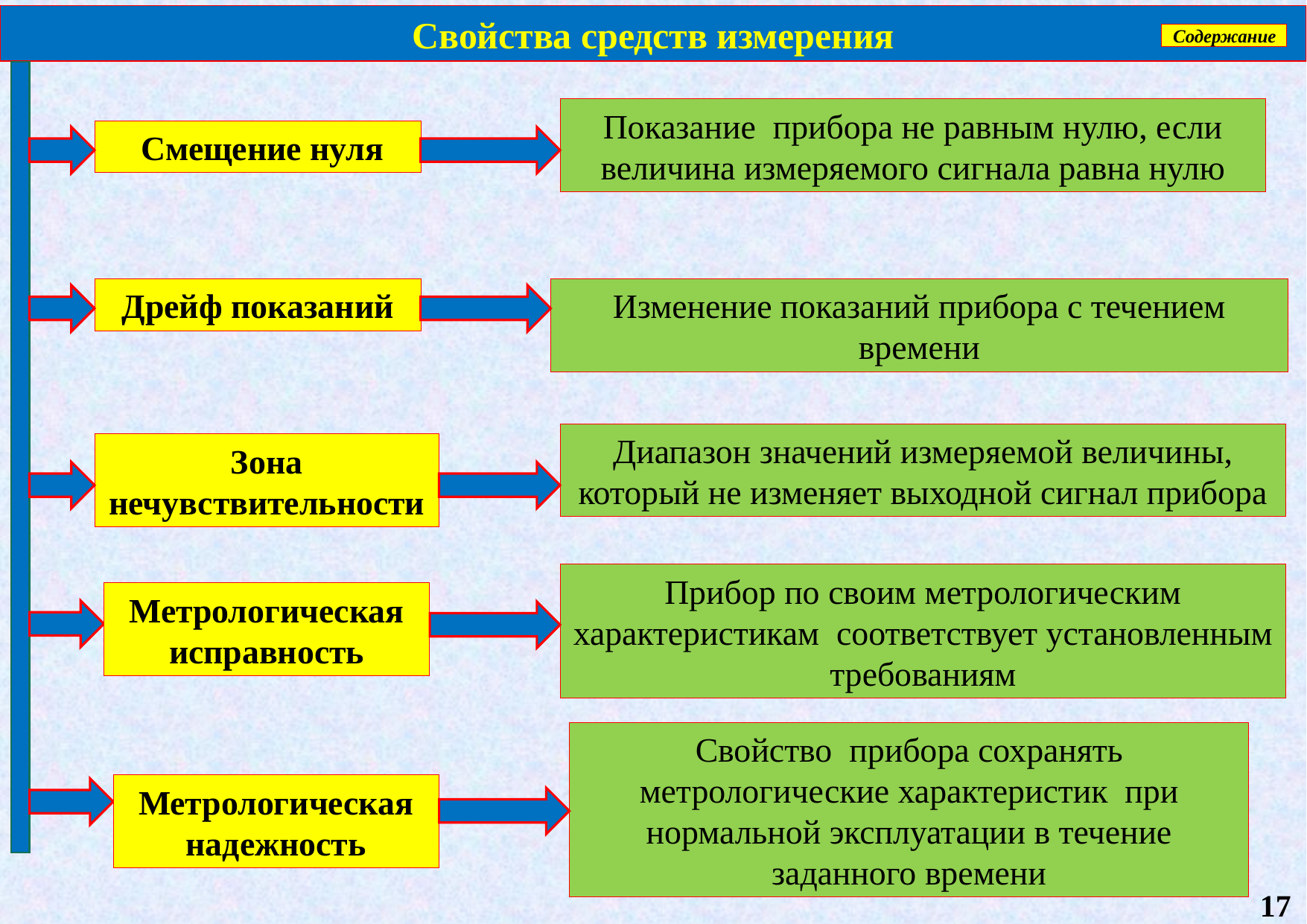

Свойства средств измерения
Содержание

Показание  прибора не равным нулю, если величина измеряемого сигнала равна нулю

 Смещение нуля

Дрейф показаний
Изменение показаний прибора с течением времени
Диапазон значений измеряемой величины, который не изменяет выходной сигнал прибора

Зона нечувствительности

Прибор по своим метрологическим характеристикам  соответствует установленным требованиям
Метрологическая исправность

Свойство  прибора сохранять метрологические характеристик  при нормальной эксплуатации в течение заданного времени

Метрологическая надежность
17